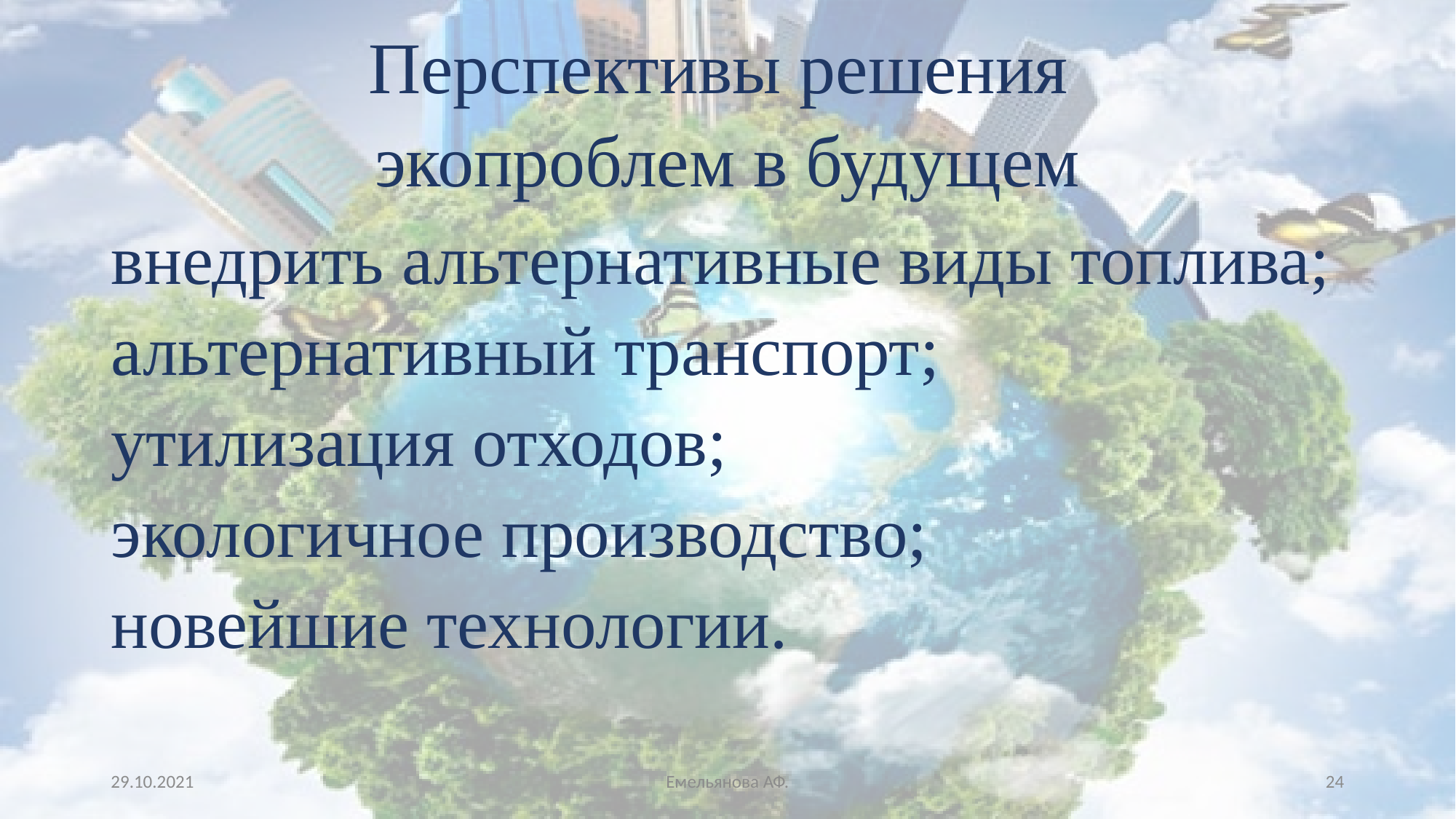

# Перспективы решения экопроблем в будущем
внедрить альтернативные виды топлива;
альтернативный транспорт;
утилизация отходов;
экологичное производство;
новейшие технологии.

29.10.2021
Емельянова АФ.
24